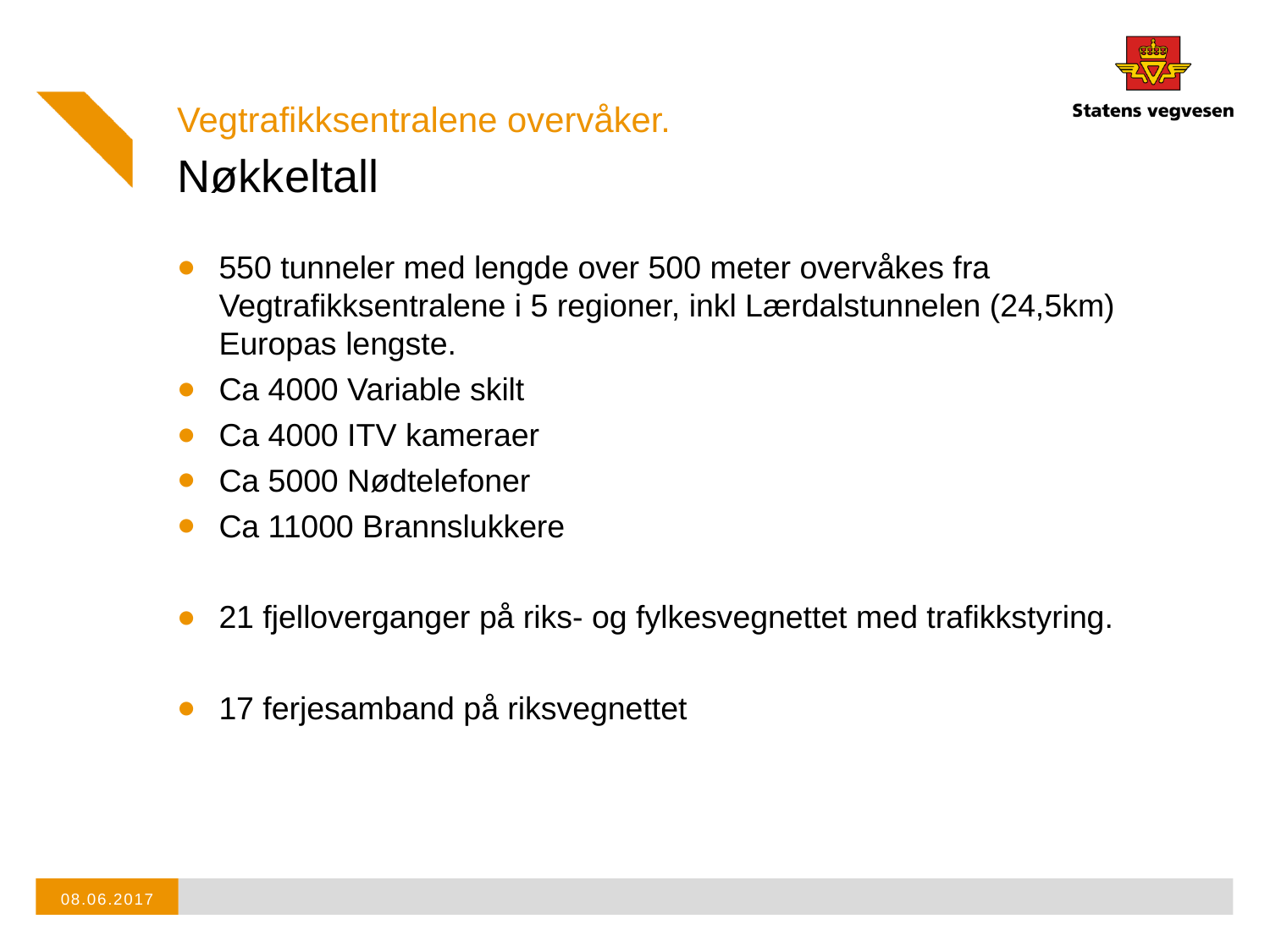

Vegtrafikksentralene overvåker.
# Nøkkeltall
550 tunneler med lengde over 500 meter overvåkes fra Vegtrafikksentralene i 5 regioner, inkl Lærdalstunnelen (24,5km) Europas lengste.
Ca 4000 Variable skilt
Ca 4000 ITV kameraer
Ca 5000 Nødtelefoner
Ca 11000 Brannslukkere

21 fjelloverganger på riks- og fylkesvegnettet med trafikkstyring.

17 ferjesamband på riksvegnettet

08.06.2017